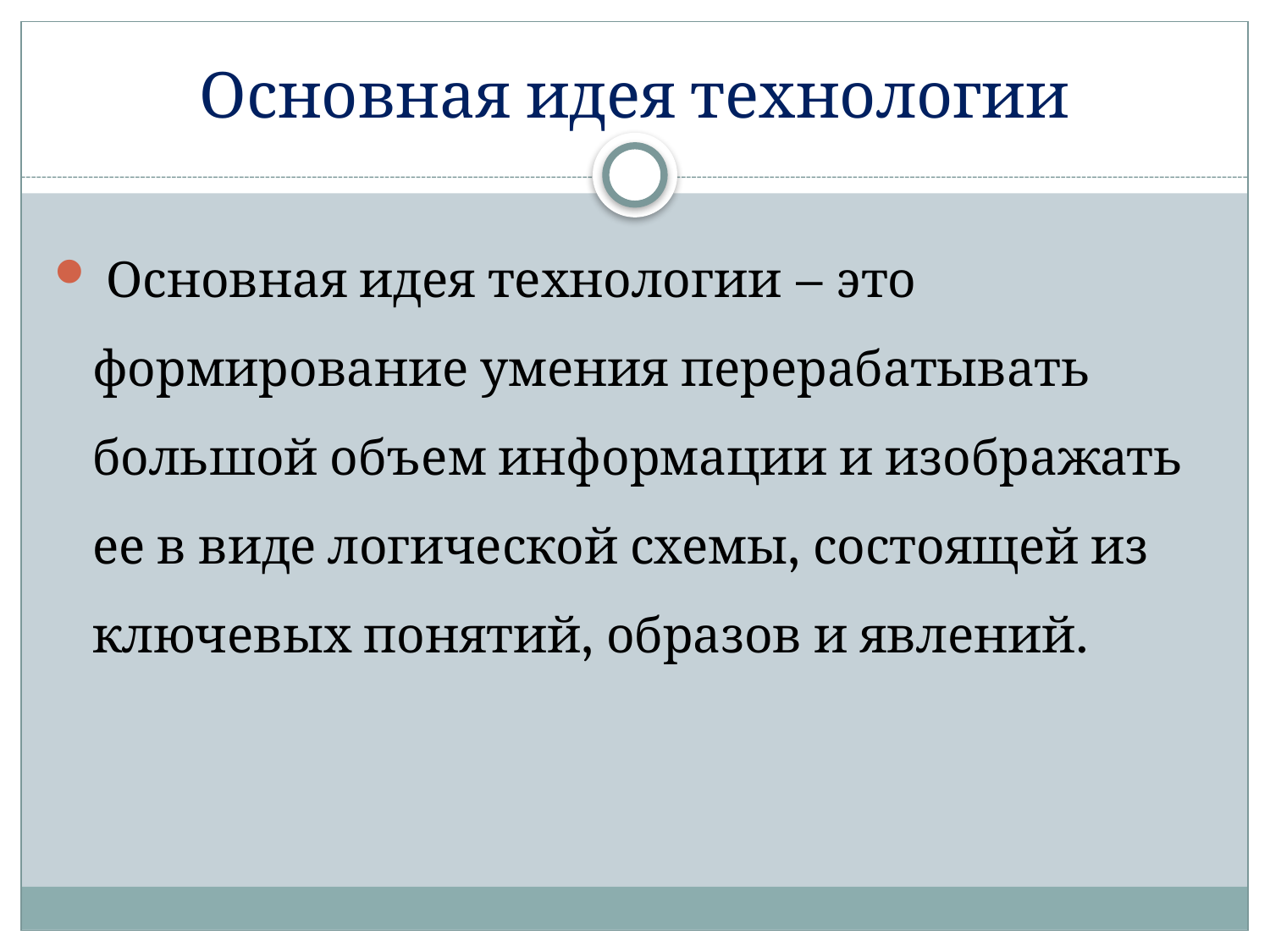

# Основная идея технологии
 Основная идея технологии – это формирование умения перерабатывать большой объем информации и изображать ее в виде логической схемы, состоящей из ключевых понятий, образов и явлений.